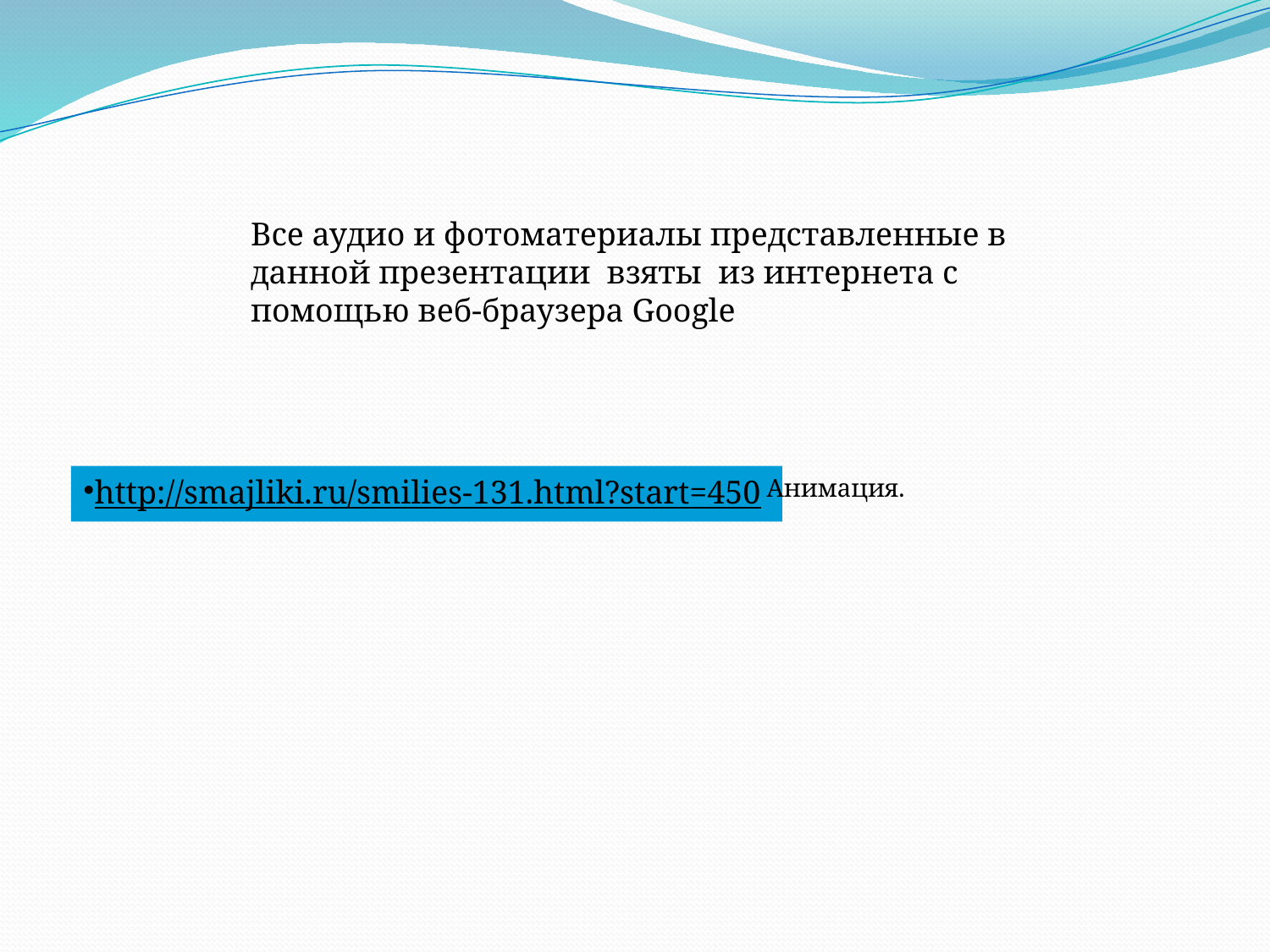

Все аудио и фотоматериалы представленные в данной презентации  взяты  из интернета с помощью веб-браузера Google
http://smajliki.ru/smilies-131.html?start=450
Анимация.